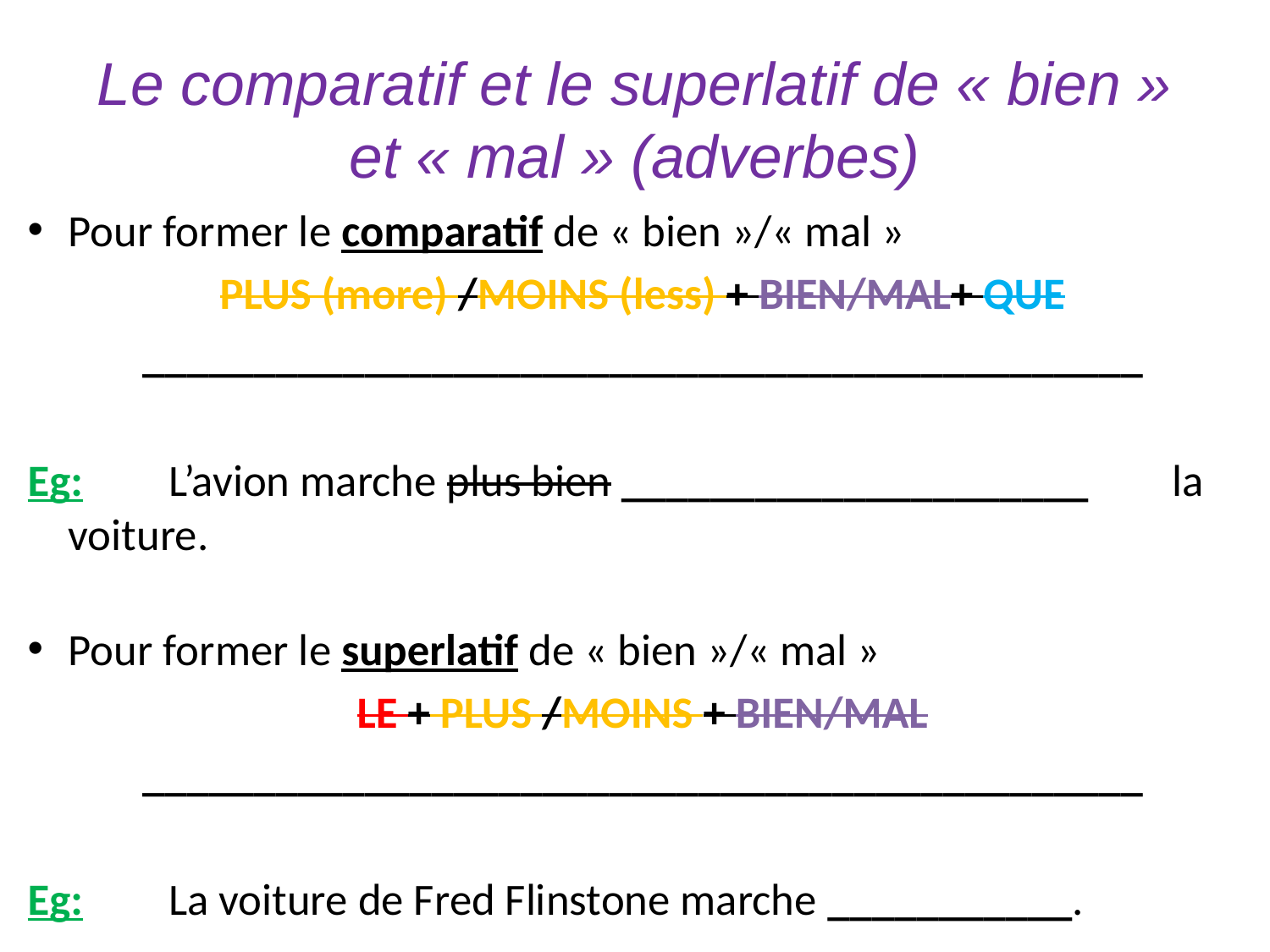

# Le comparatif et le superlatif de « bien » et « mal » (adverbes)
Pour former le comparatif de « bien »/« mal »
PLUS (more) /MOINS (less) + BIEN/MAL+ QUE
_____________________________________________

Eg:	L’avion marche plus bien _____________________     	la voiture.
Pour former le superlatif de « bien »/« mal »
LE + PLUS /MOINS + BIEN/MAL
_____________________________________________

Eg:	La voiture de Fred Flinstone marche ___________.